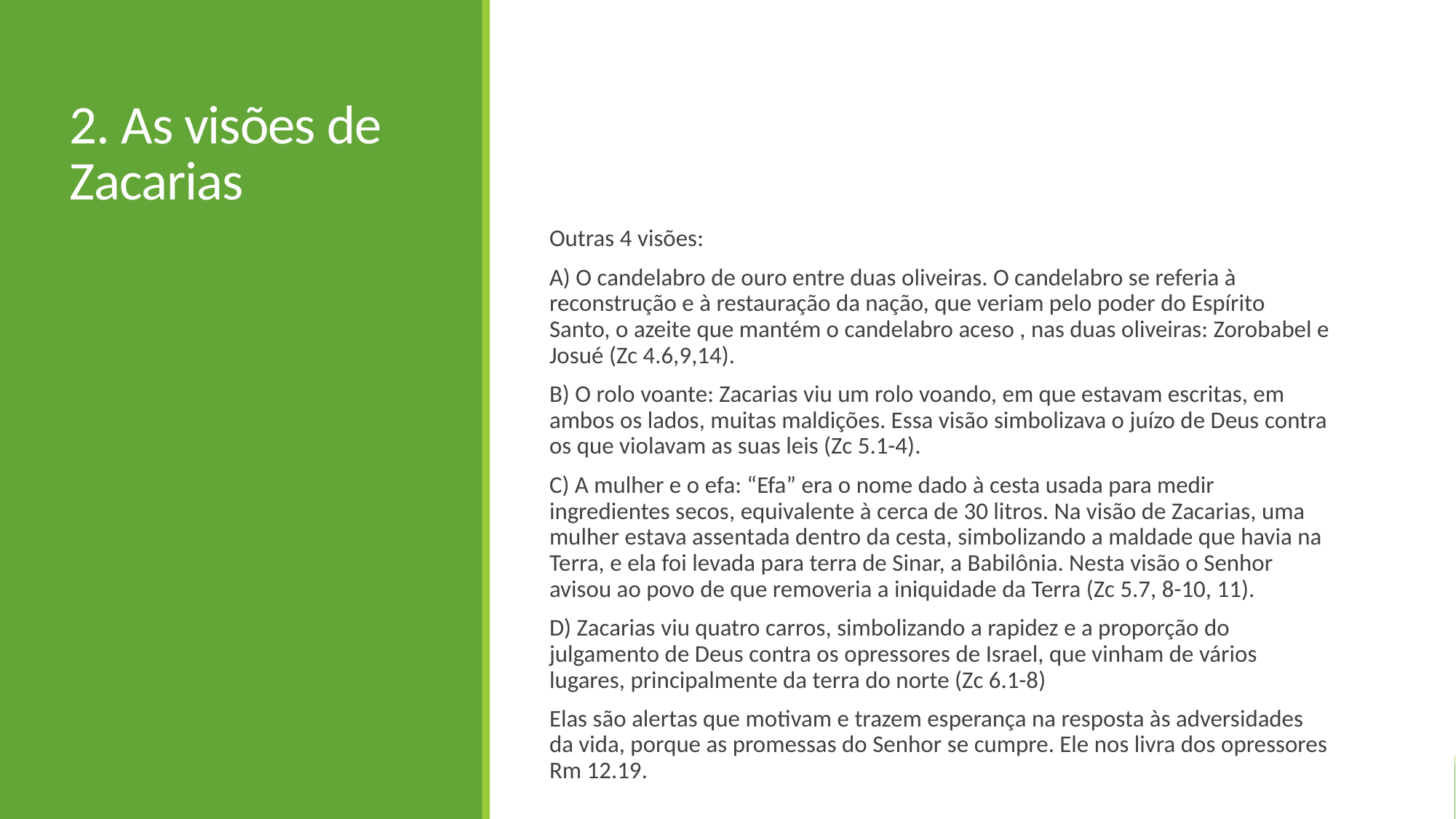

# 2. As visões de Zacarias
Outras 4 visões:
A) O candelabro de ouro entre duas oliveiras. O candelabro se referia à reconstrução e à restauração da nação, que veriam pelo poder do Espírito Santo, o azeite que mantém o candelabro aceso , nas duas oliveiras: Zorobabel e Josué (Zc 4.6,9,14).
B) O rolo voante: Zacarias viu um rolo voando, em que estavam escritas, em ambos os lados, muitas maldições. Essa visão simbolizava o juízo de Deus contra os que violavam as suas leis (Zc 5.1-4).
C) A mulher e o efa: “Efa” era o nome dado à cesta usada para medir ingredientes secos, equivalente à cerca de 30 litros. Na visão de Zacarias, uma mulher estava assentada dentro da cesta, simbolizando a maldade que havia na Terra, e ela foi levada para terra de Sinar, a Babilônia. Nesta visão o Senhor avisou ao povo de que removeria a iniquidade da Terra (Zc 5.7, 8-10, 11).
D) Zacarias viu quatro carros, simbolizando a rapidez e a proporção do julgamento de Deus contra os opressores de Israel, que vinham de vários lugares, principalmente da terra do norte (Zc 6.1-8)
Elas são alertas que motivam e trazem esperança na resposta às adversidades da vida, porque as promessas do Senhor se cumpre. Ele nos livra dos opressores Rm 12.19.